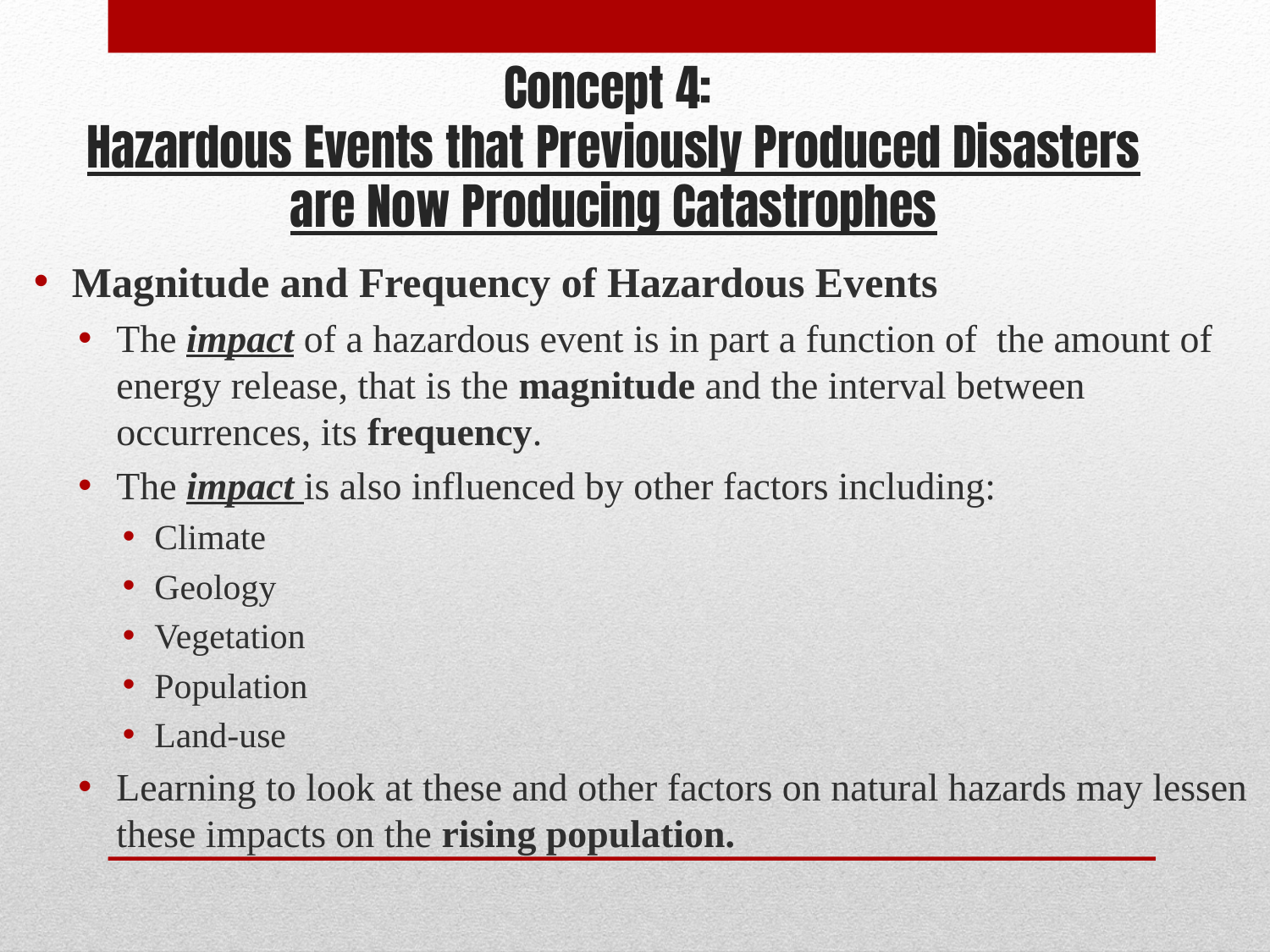

# Concept 4: Hazardous Events that Previously Produced Disasters are Now Producing Catastrophes
Magnitude and Frequency of Hazardous Events
The impact of a hazardous event is in part a function of  the amount of energy release, that is the magnitude and the interval between occurrences, its frequency.
The impact is also influenced by other factors including:
Climate
Geology
Vegetation
Population
Land-use
Learning to look at these and other factors on natural hazards may lessen these impacts on the rising population.